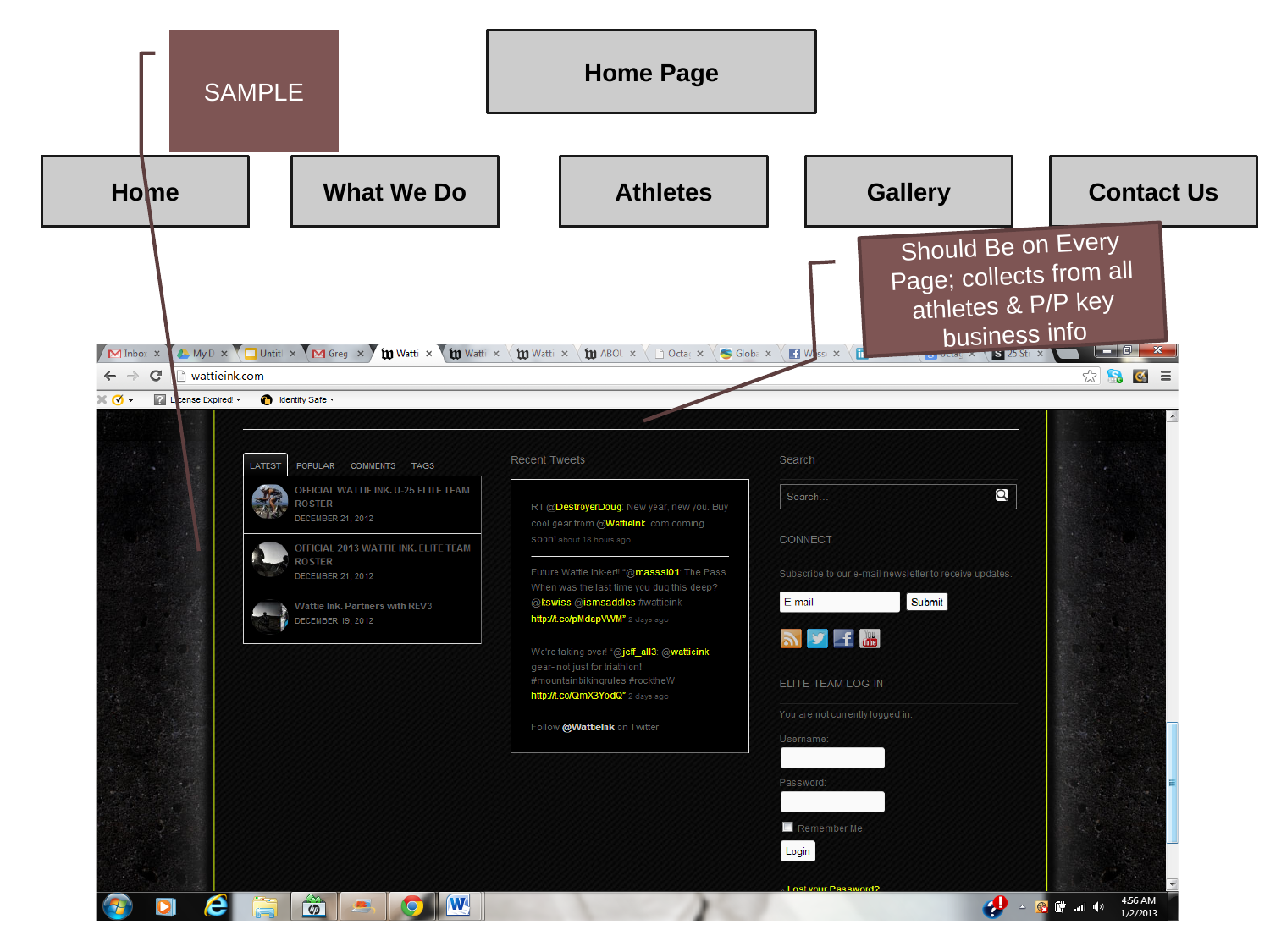

SAMPLE
Home Page
Home
What We Do
Athletes
Gallery
Contact Us
Should Be on Every Page; collects from all athletes & P/P key business info